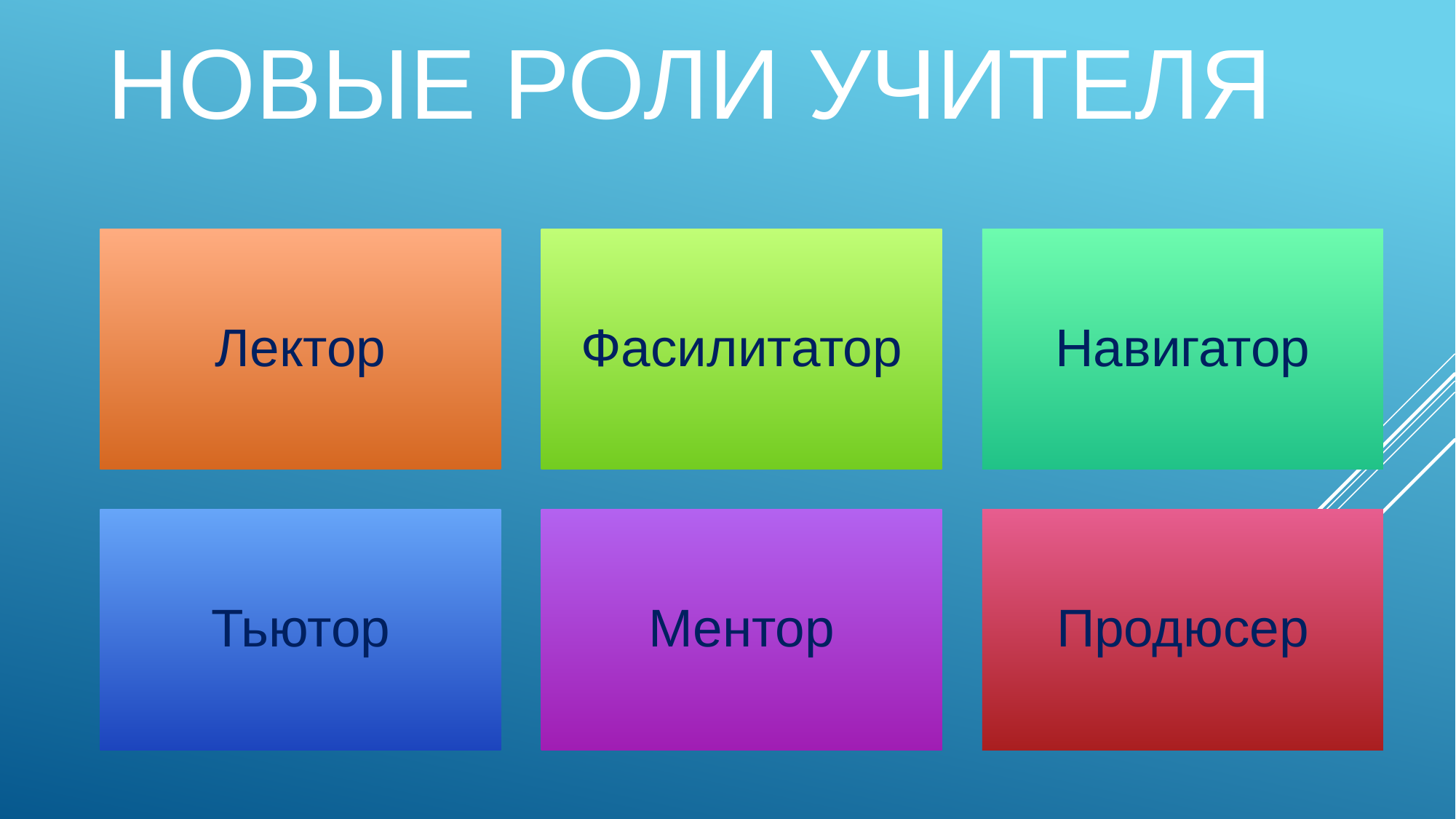

# Новые роли учителя
Лектор
Фасилитатор
Навигатор
Тьютор
Ментор
Продюсер